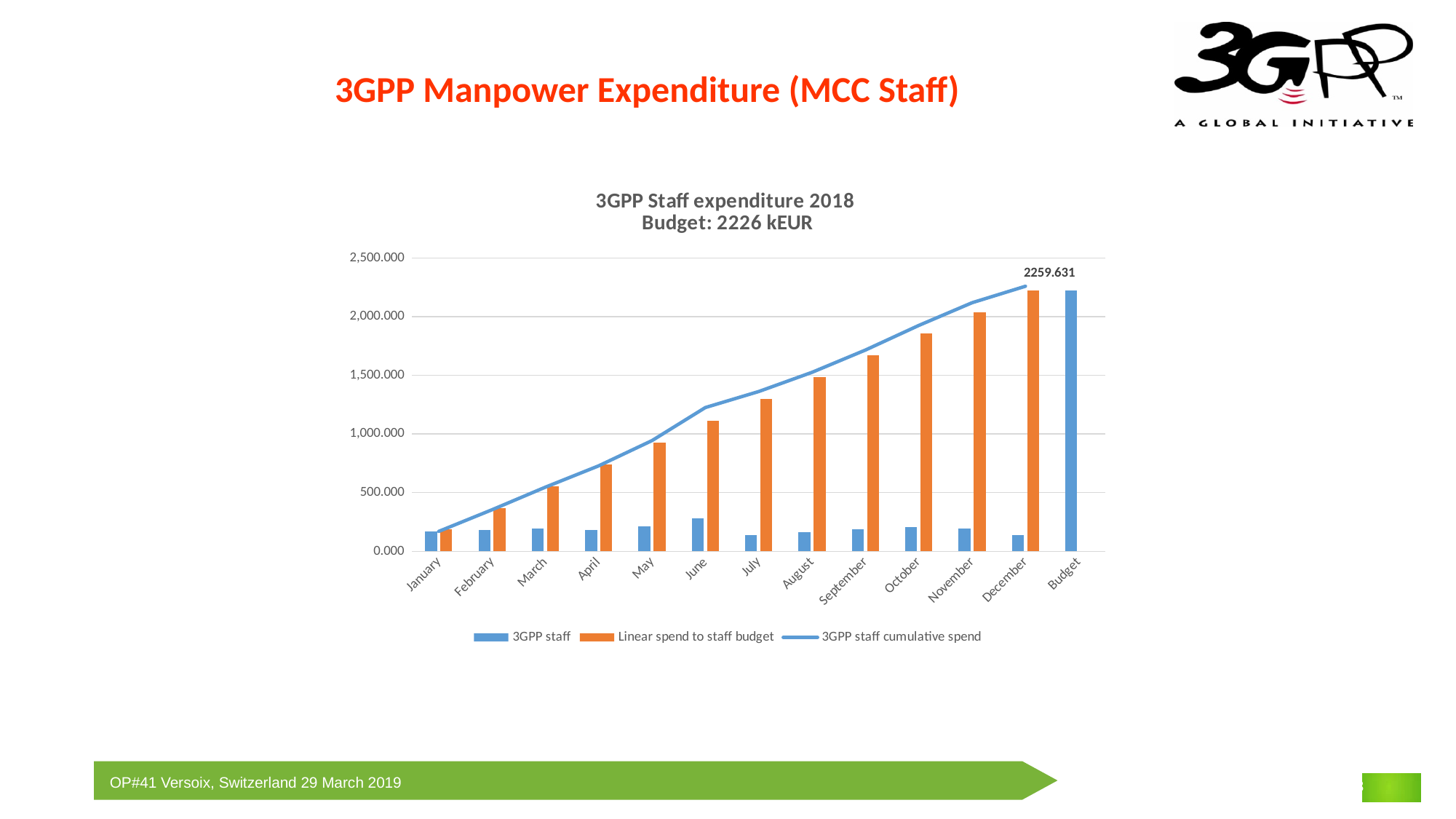

3GPP Manpower Expenditure (MCC Staff)

### Chart: 3GPP Staff expenditure 2018

Budget: 2226 kEUR

| Category | 3GPP staff | Linear spend to staff budget | 3GPP staff cumulative spend |
|---|---|---|---|
| January | 169.454 | 185.5 | 169.454 |
| February | 184.891 | 371.0 | 354.345 |
| March | 192.402 | 556.5 | 546.7470000000001 |
| April | 182.115 | 742.0 | 728.8620000000001 |
| May | 214.955 | 927.5 | 943.8170000000001 |
| June | 282.153 | 1113.0 | 1225.9700000000003 |
| July | 136.321 | 1298.5 | 1362.2910000000002 |
| August | 163.747 | 1484.0 | 1526.0380000000002 |
| September | 189.782 | 1669.5 | 1715.8200000000002 |
| October | 209.582 | 1855.0 | 1925.402 |
| November | 193.92 | 2040.5 | 2119.322 |
| December | 140.309 | 2226.0 | 2259.6310000000003 |
| Budget | 2226.0 | None | None |